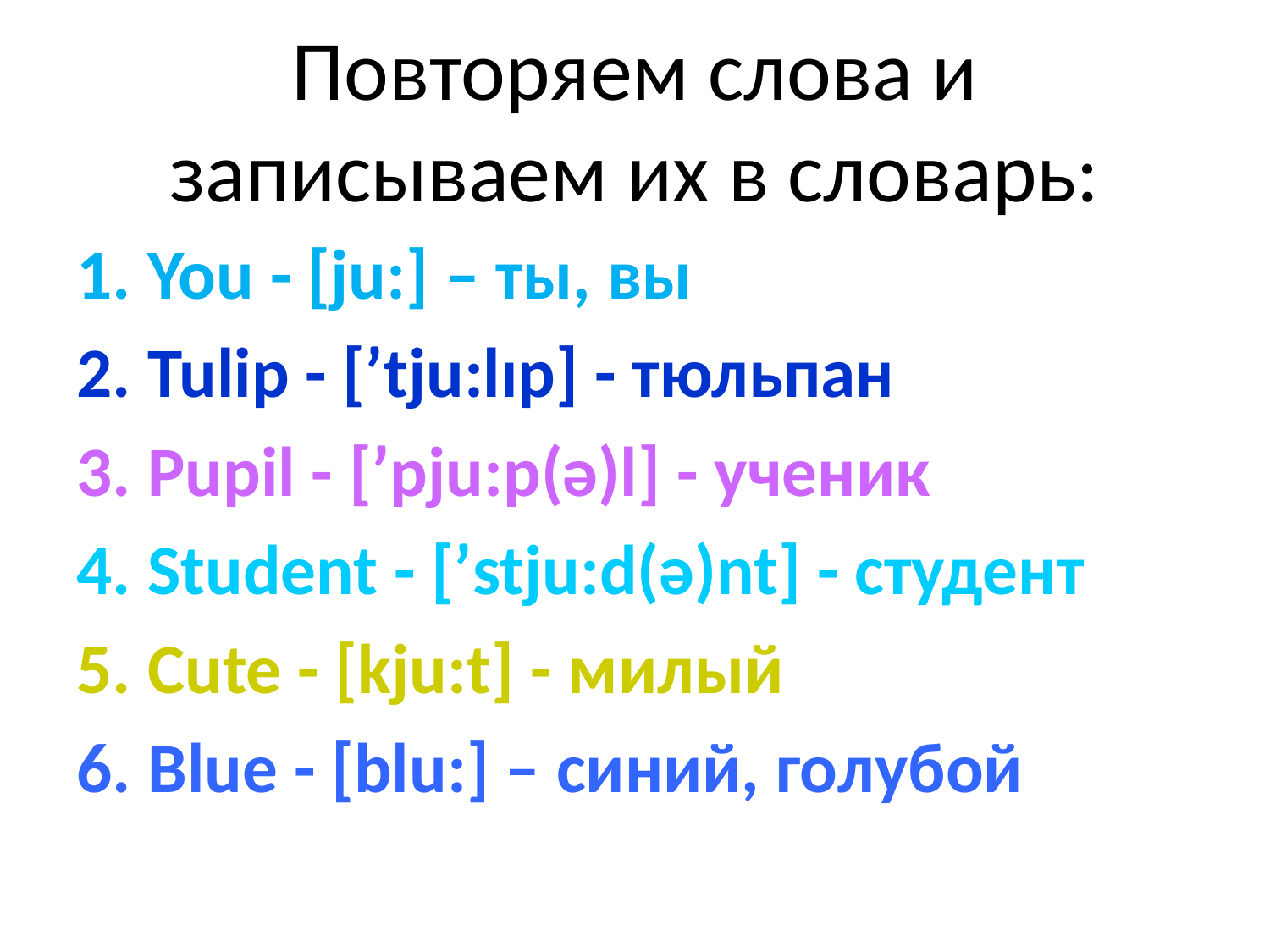

# Повторяем слова и записываем их в словарь:
You - [ju:] – ты, вы
Tulip - [ʹtju:lıp] - тюльпан
Pupil - [ʹpju:p(ə)l] - ученик
Student - [ʹstju:d(ə)nt] - студент
Cute - [kju:t] - милый
Blue - [blu:] – синий, голубой